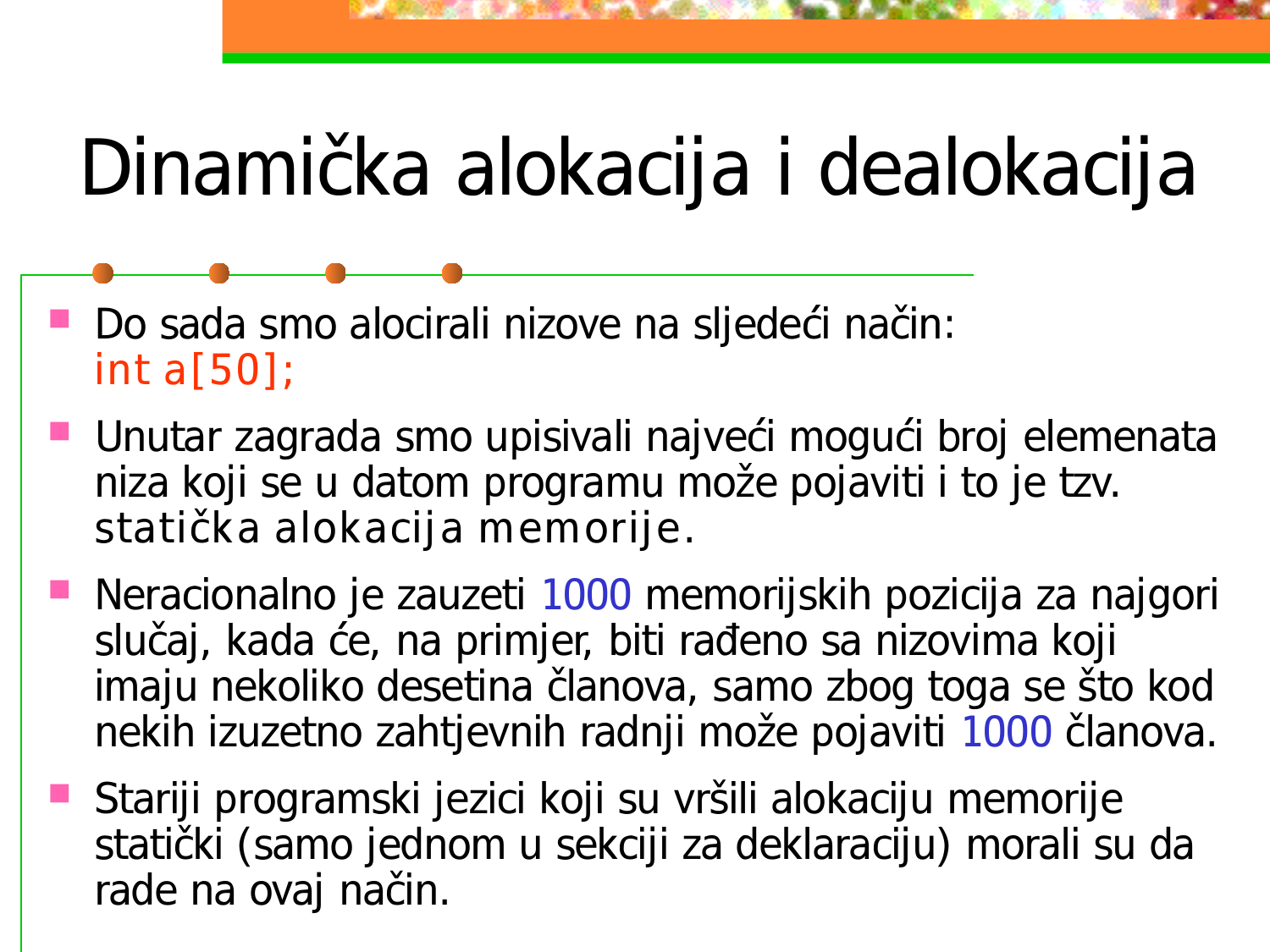

# Dinamička alokacija i dealokacija
Do sada smo alocirali nizove na sljedeći način:
int a[50];
Unutar zagrada smo upisivali najveći mogući broj elemenata niza koji se u datom programu može pojaviti i to je tzv. statička alokacija memorije.
Neracionalno je zauzeti 1000 memorijskih pozicija za najgori slučaj, kada će, na primjer, biti rađeno sa nizovima koji imaju nekoliko desetina članova, samo zbog toga se što kod nekih izuzetno zahtjevnih radnji može pojaviti 1000 članova.
Stariji programski jezici koji su vršili alokaciju memorije statički (samo jednom u sekciji za deklaraciju) morali su da rade na ovaj način.